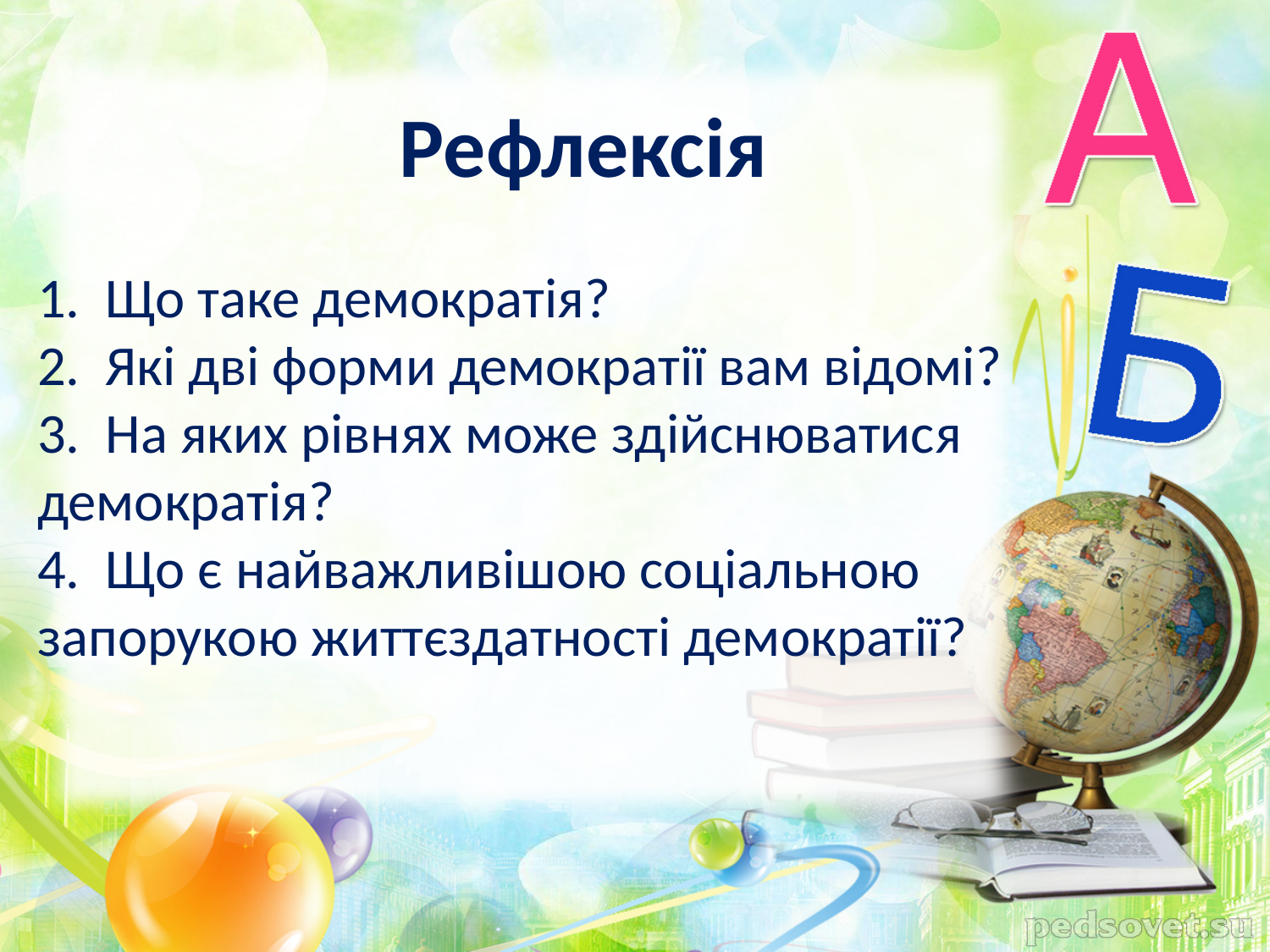

Рефлексія

1.  Що таке демократія?
2.  Які дві форми демократії вам відомі?
3.  На яких рівнях може здійснюватися демократія?
4.  Що є найважливішою соціальною запорукою життєздатності демократії?